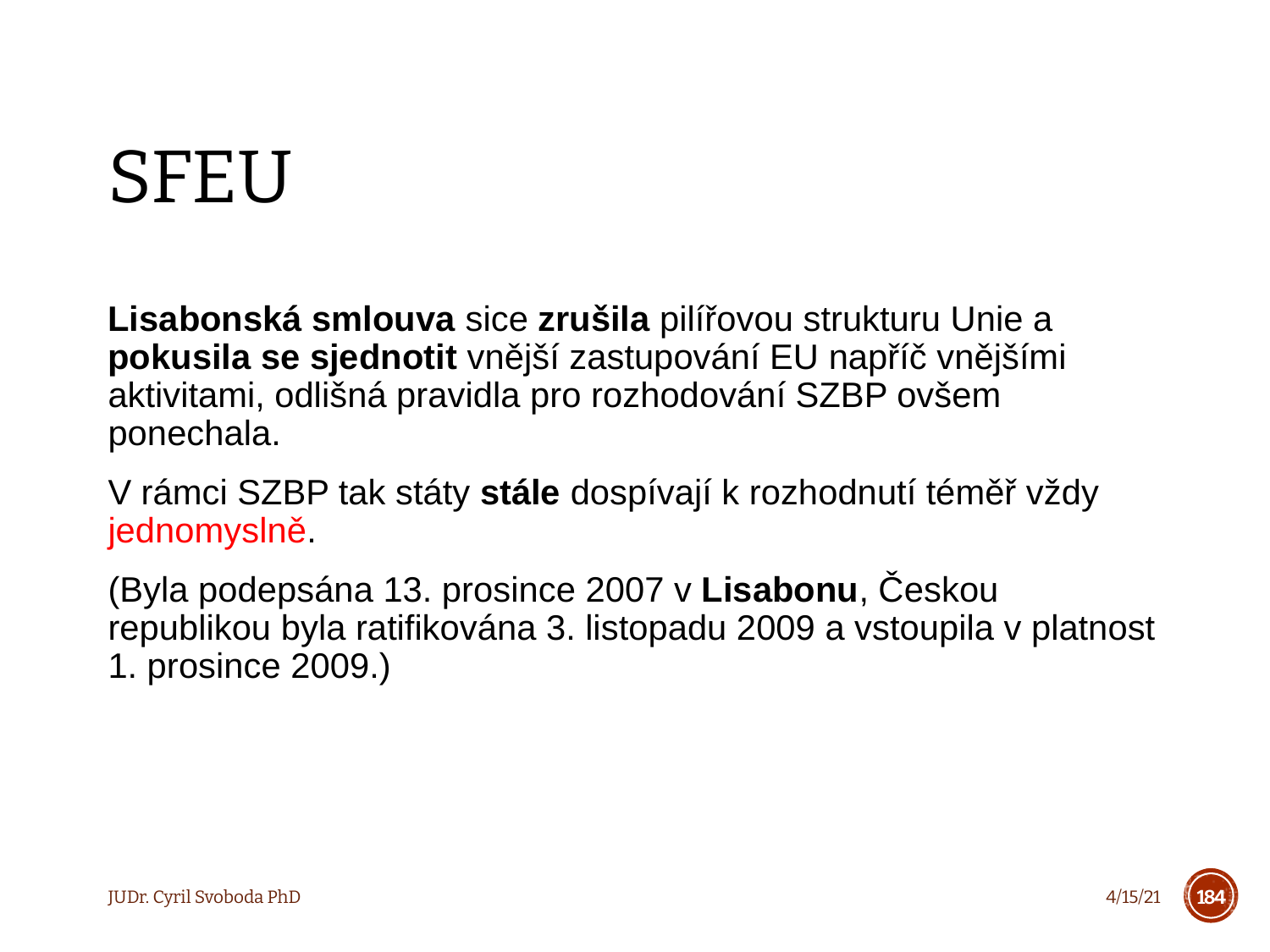

# SFEU
Lisabonská smlouva sice zrušila pilířovou strukturu Unie a pokusila se sjednotit vnější zastupování EU napříč vnějšími aktivitami, odlišná pravidla pro rozhodování SZBP ovšem ponechala.
V rámci SZBP tak státy stále dospívají k rozhodnutí téměř vždy jednomyslně.
(Byla podepsána 13. prosince 2007 v Lisabonu, Českou republikou byla ratifikována 3. listopadu 2009 a vstoupila v platnost 1. prosince 2009.)
JUDr. Cyril Svoboda PhD
4/15/21
184